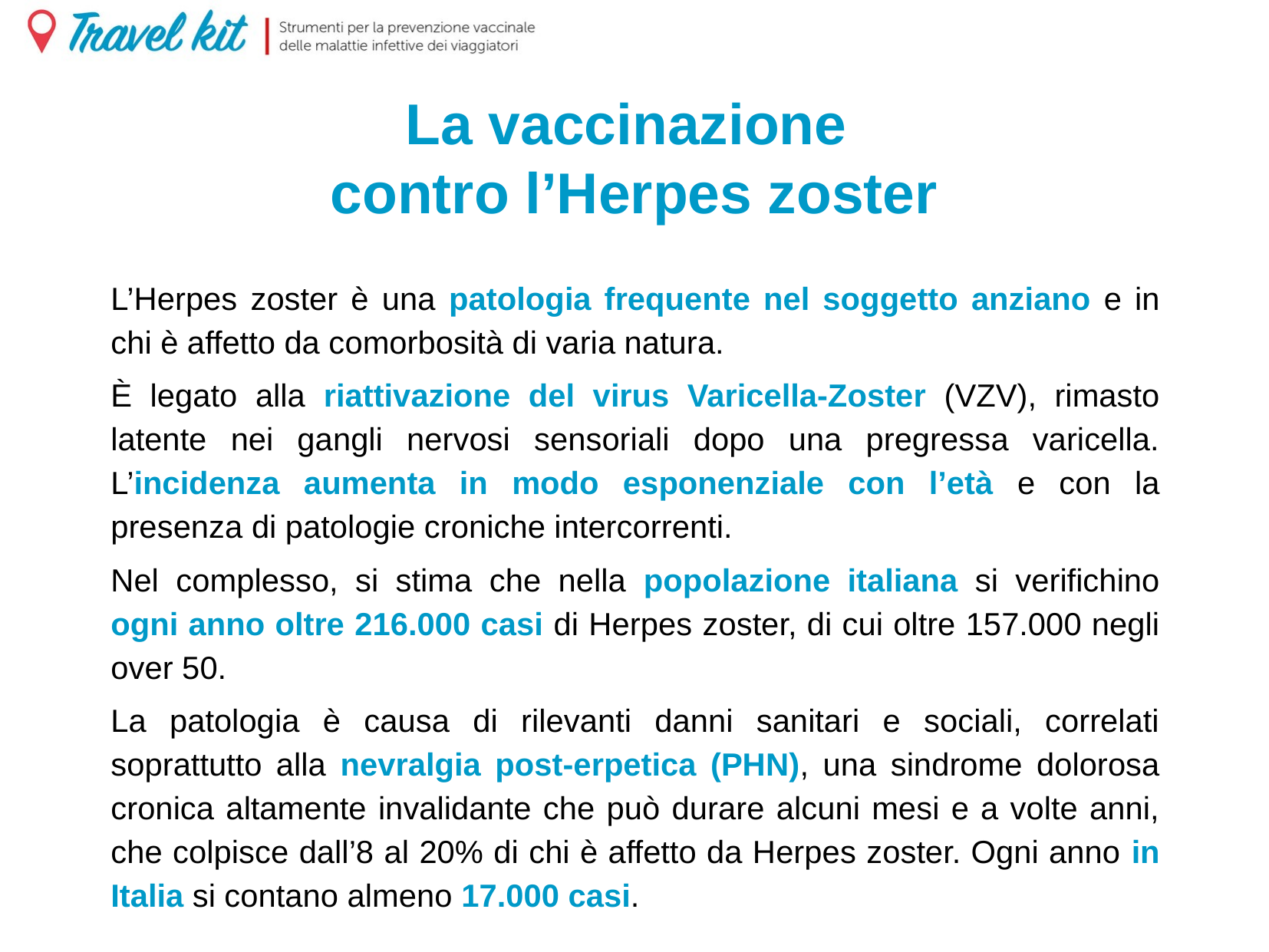

La vaccinazione
contro l’Herpes zoster
L’Herpes zoster è una patologia frequente nel soggetto anziano e in chi è affetto da comorbosità di varia natura.
È legato alla riattivazione del virus Varicella-Zoster (VZV), rimasto latente nei gangli nervosi sensoriali dopo una pregressa varicella. L’incidenza aumenta in modo esponenziale con l’età e con la presenza di patologie croniche intercorrenti.
Nel complesso, si stima che nella popolazione italiana si verifichino ogni anno oltre 216.000 casi di Herpes zoster, di cui oltre 157.000 negli over 50.
La patologia è causa di rilevanti danni sanitari e sociali, correlati soprattutto alla nevralgia post-erpetica (PHN), una sindrome dolorosa cronica altamente invalidante che può durare alcuni mesi e a volte anni, che colpisce dall’8 al 20% di chi è affetto da Herpes zoster. Ogni anno in Italia si contano almeno 17.000 casi.